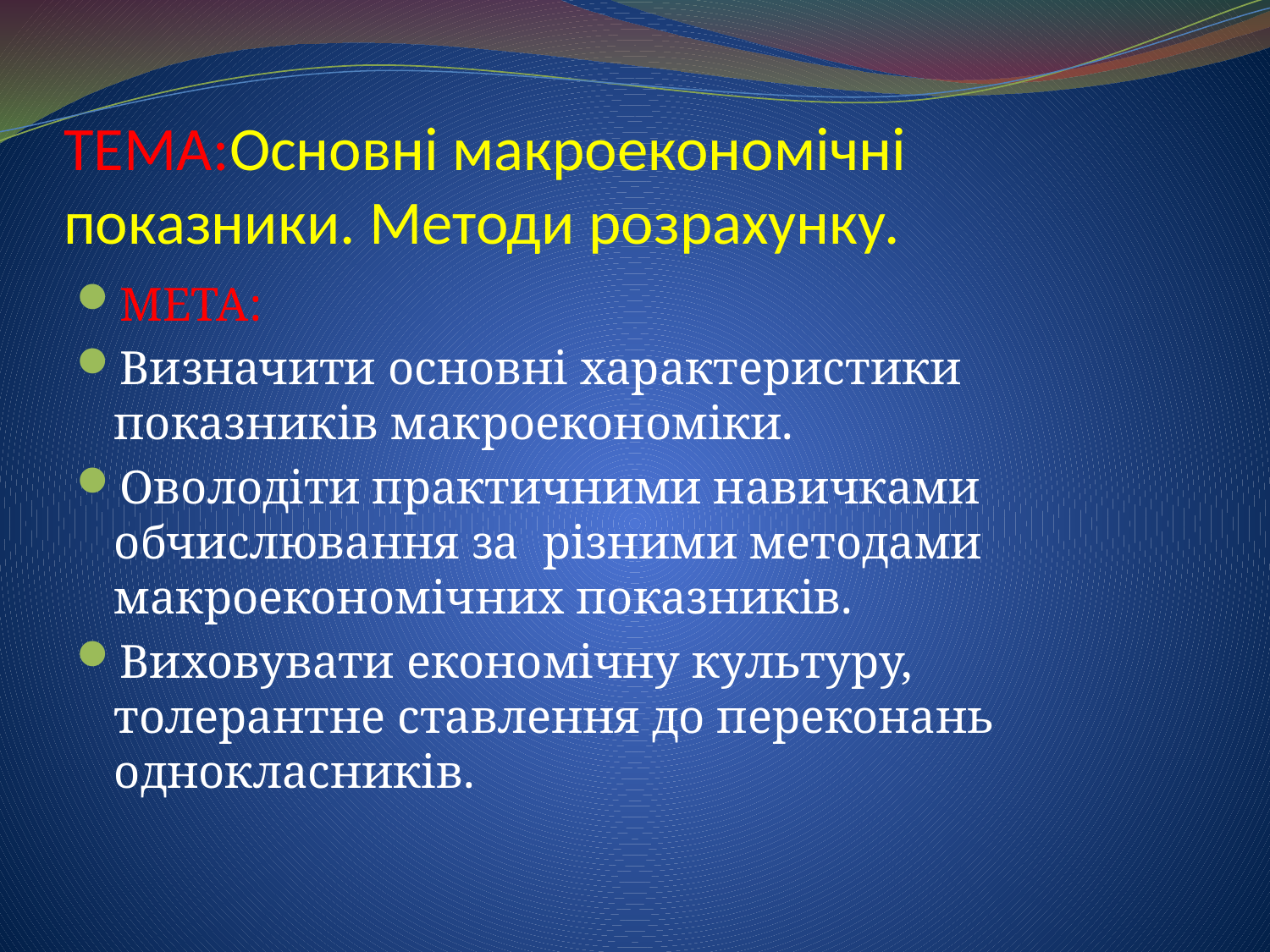

# ТЕМА:Основні макроекономічні показники. Методи розрахунку.
МЕТА:
Визначити основні характеристики показників макроекономіки.
Оволодіти практичними навичками обчислювання за  різними методами макроекономічних показників.
Виховувати економічну культуру, толерантне ставлення до переконань однокласників.